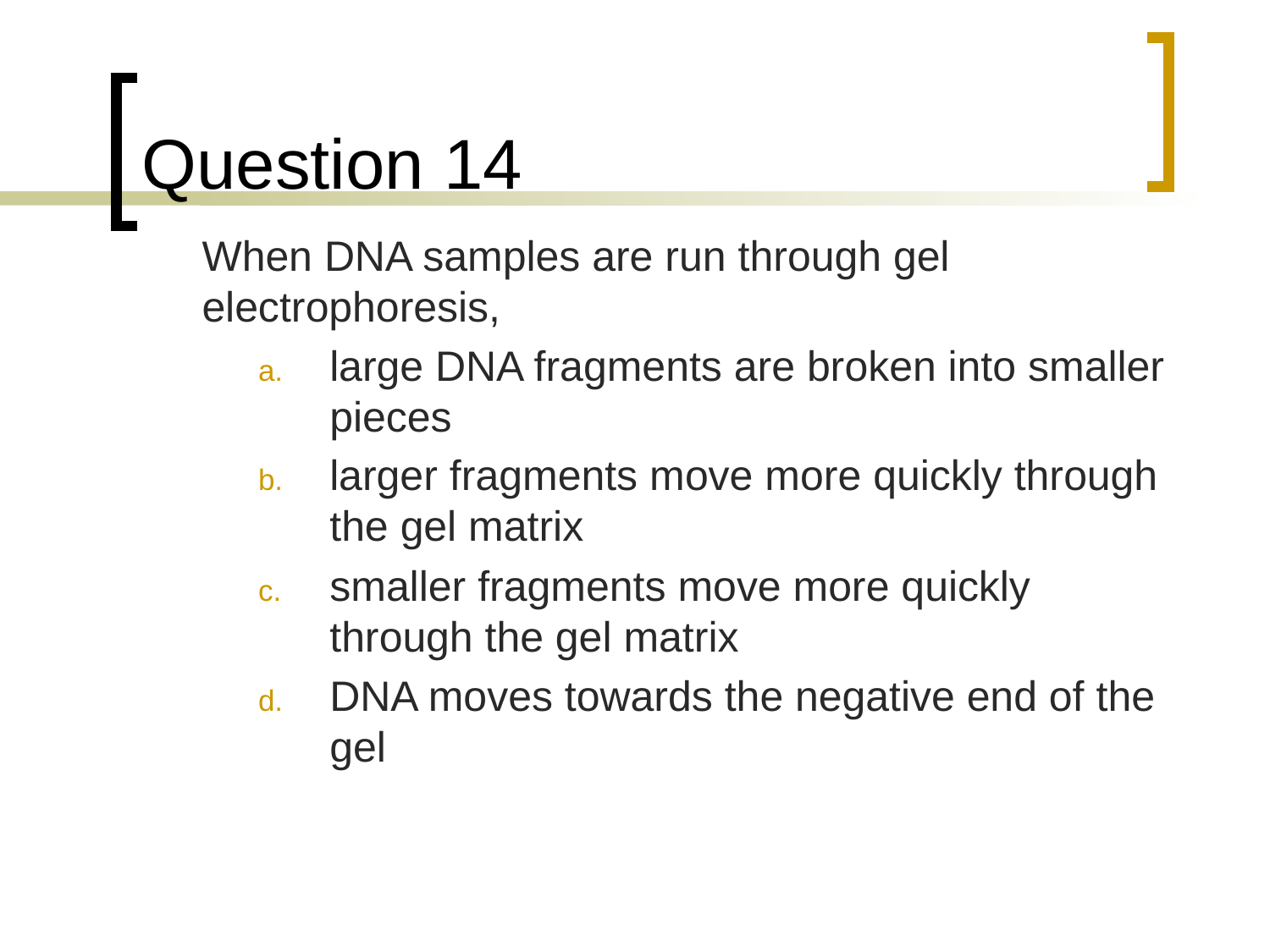

# Question 14
	When DNA samples are run through gel electrophoresis,
large DNA fragments are broken into smaller pieces
larger fragments move more quickly through the gel matrix
smaller fragments move more quickly through the gel matrix
DNA moves towards the negative end of the gel